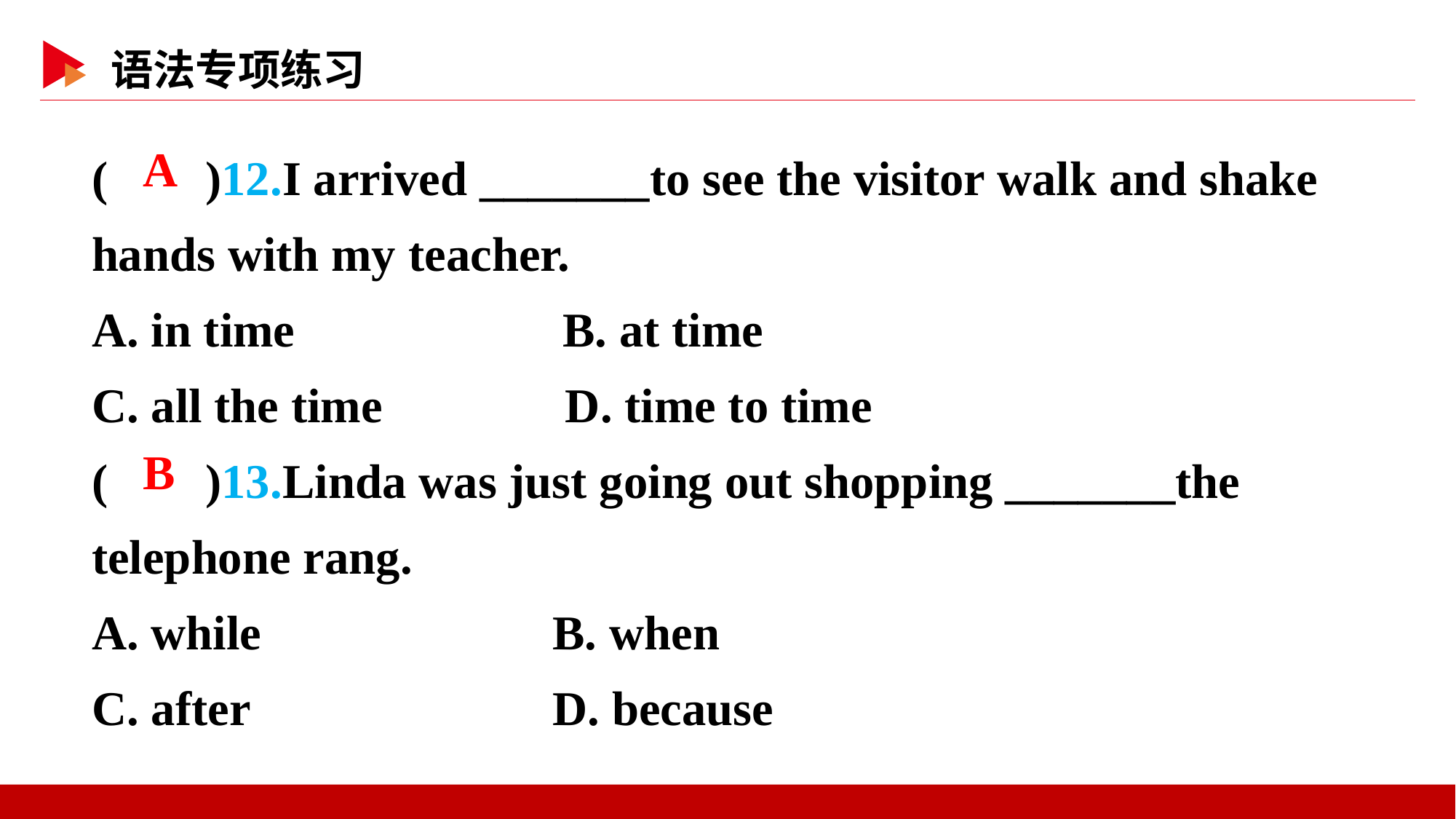

(        )12.I arrived _______to see the visitor walk and shake hands with my teacher.
A. in time                      B. at time
C. all the time               D. time to time
(        )13.Linda was just going out shopping _______the telephone rang.
A. while                	  B. when
C. after                	  D. because
   A
   B